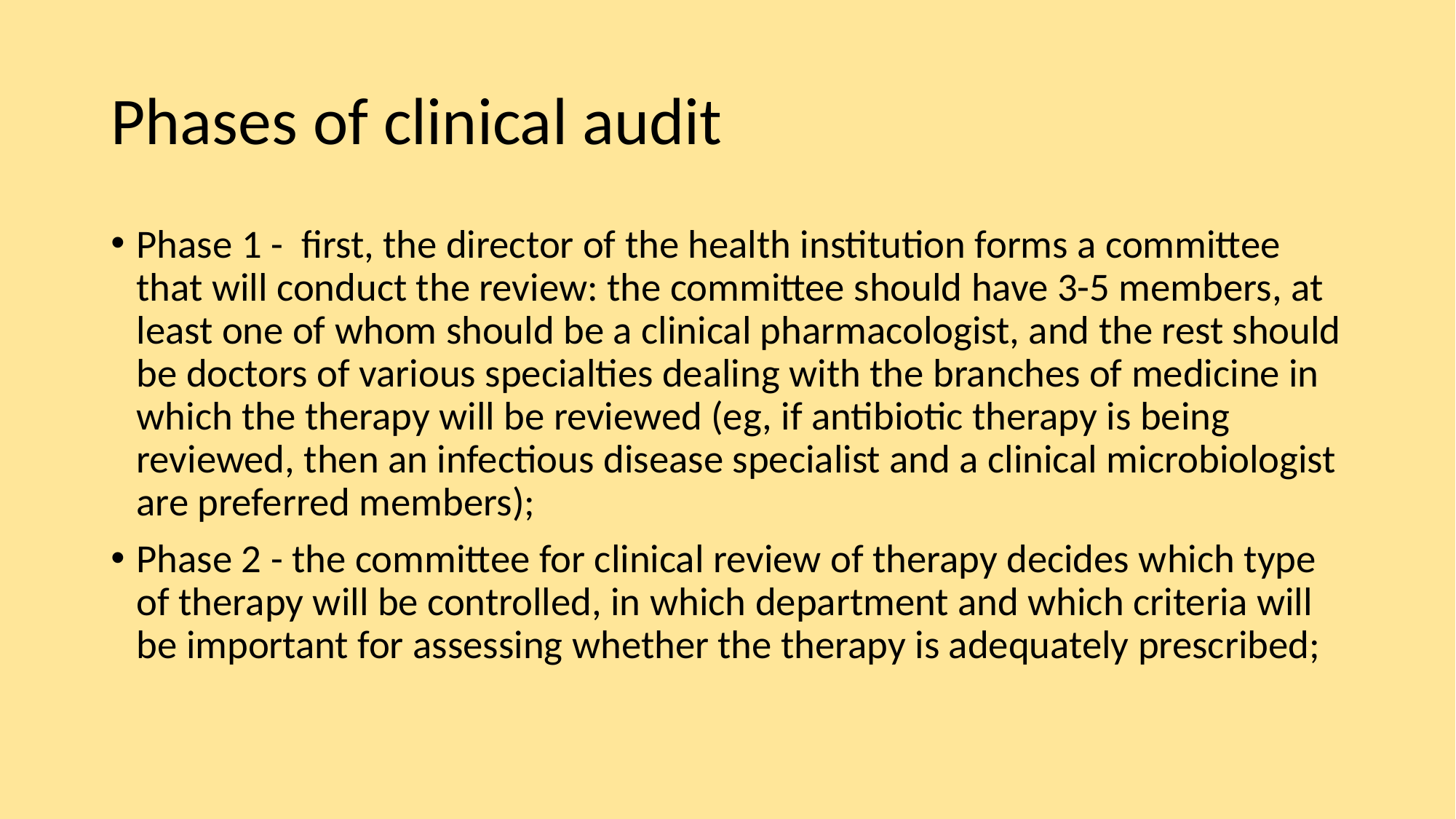

# Phases of clinical audit
Phase 1 -  first, the director of the health institution forms a committee that will conduct the review: the committee should have 3-5 members, at least one of whom should be a clinical pharmacologist, and the rest should be doctors of various specialties dealing with the branches of medicine in which the therapy will be reviewed (eg, if antibiotic therapy is being reviewed, then an infectious disease specialist and a clinical microbiologist are preferred members);
Phase 2 - the committee for clinical review of therapy decides which type of therapy will be controlled, in which department and which criteria will be important for assessing whether the therapy is adequately prescribed;